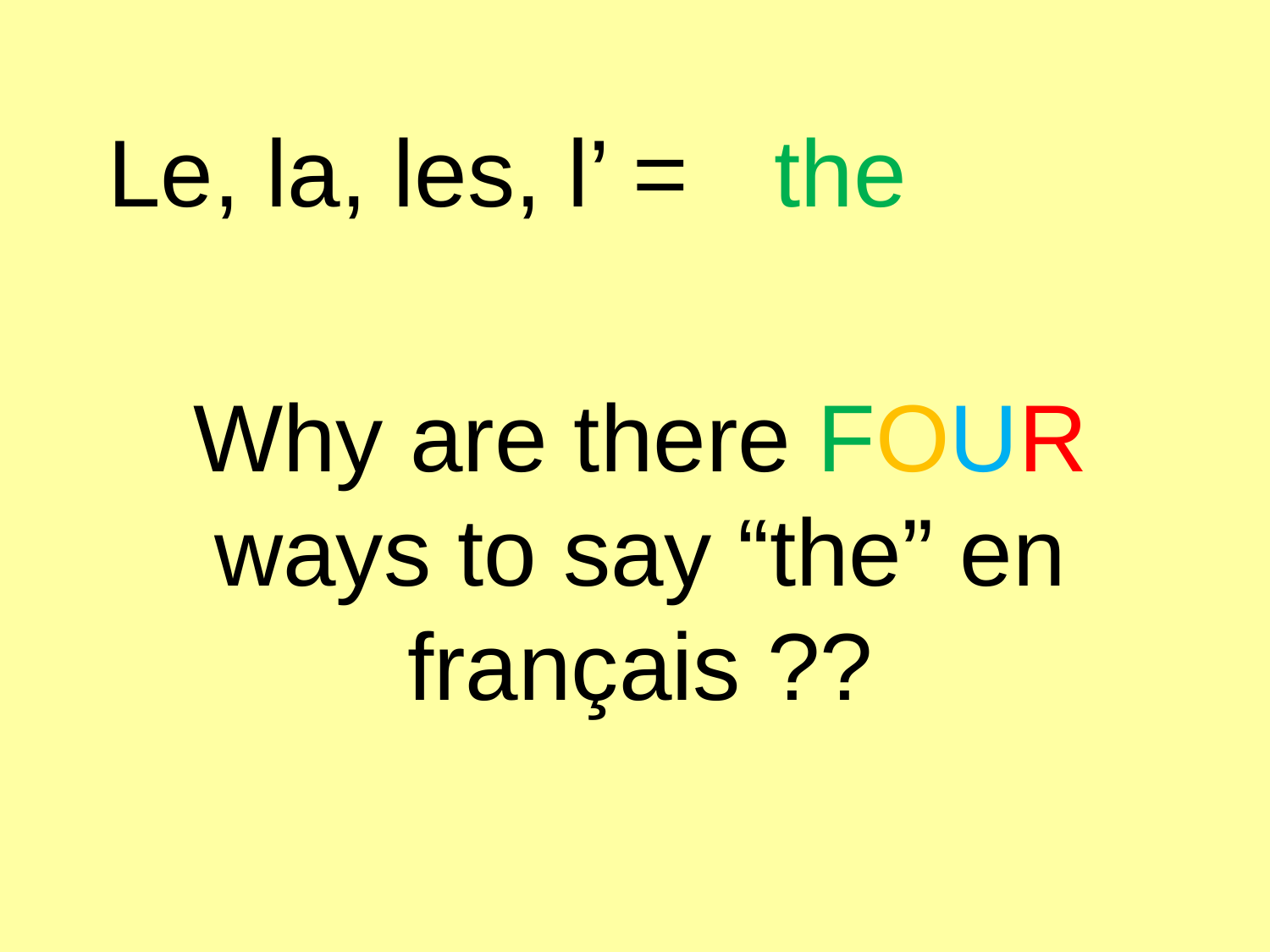

Le, la, les, l’ =
the
Why are there FOUR ways to say “the” en français ??